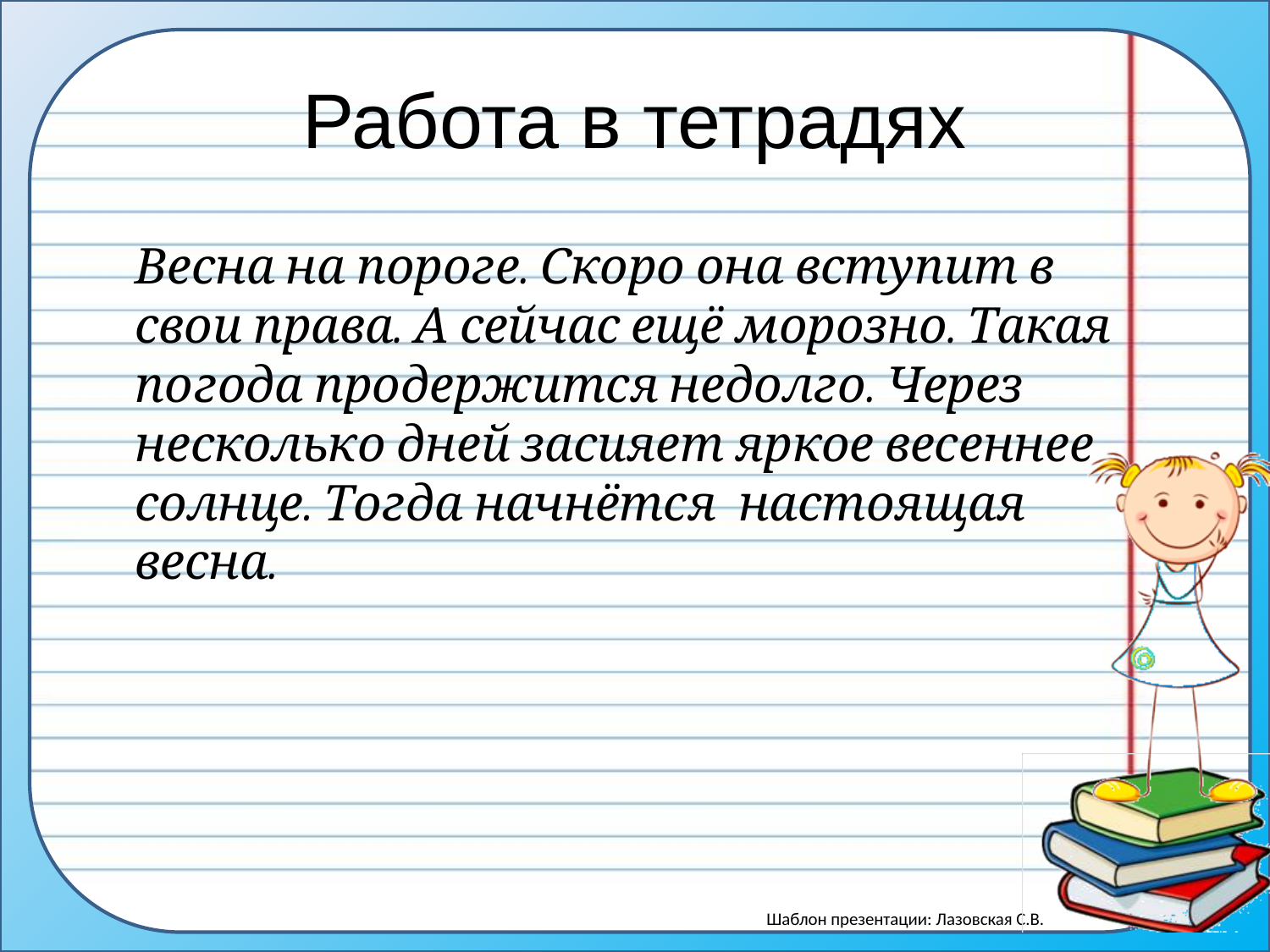

# Работа в тетрадях
Весна на пороге. Скоро она вступит в свои права. А сейчас ещё морозно. Такая погода продержится недолго. Через несколько дней засияет яркое весеннее солнце. Тогда начнётся  настоящая весна.